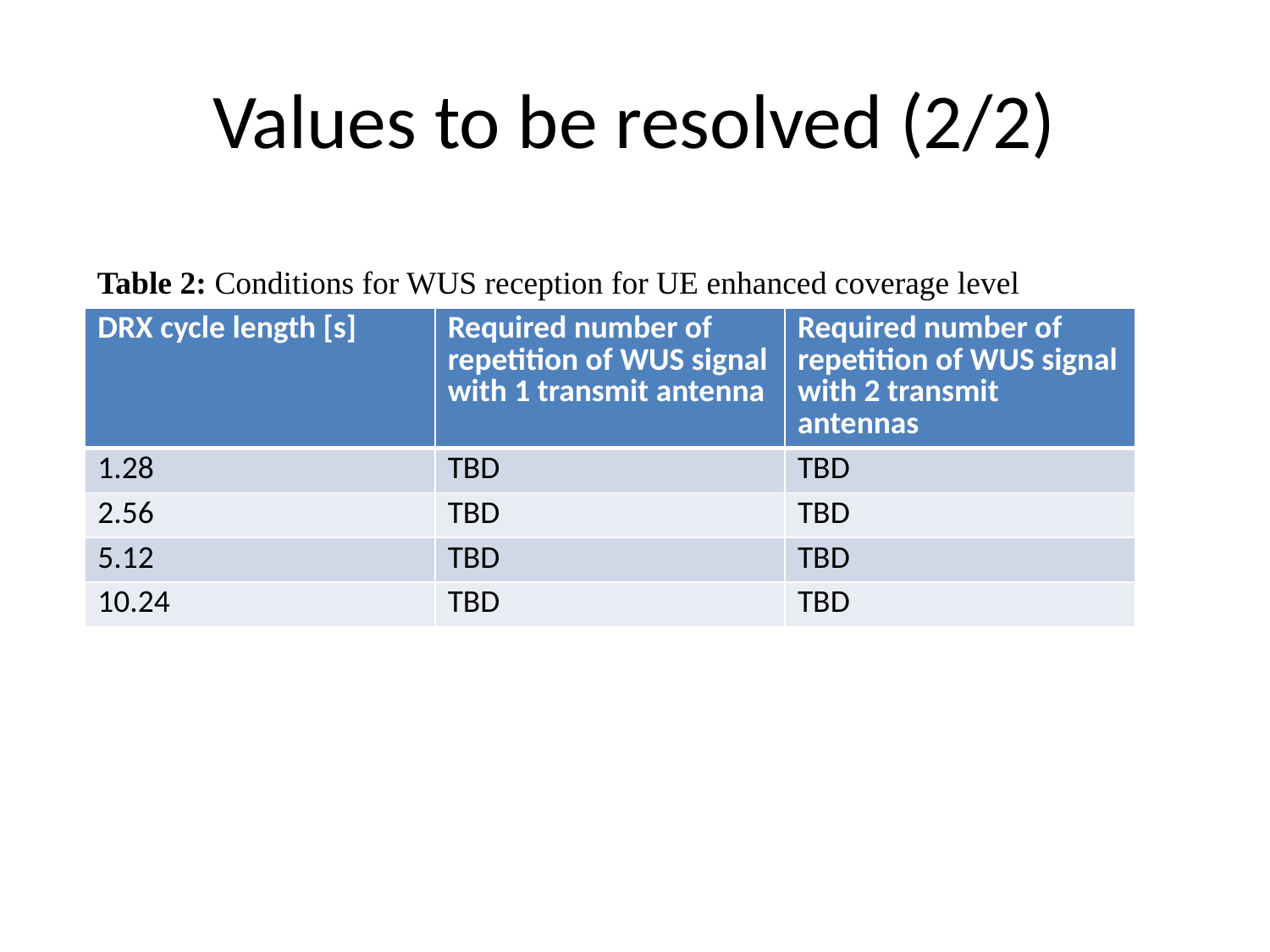

# Values to be resolved (2/2)
Table 2: Conditions for WUS reception for UE enhanced coverage level
| DRX cycle length [s] | Required number of repetition of WUS signal with 1 transmit antenna | Required number of repetition of WUS signal with 2 transmit antennas |
| --- | --- | --- |
| 1.28 | TBD | TBD |
| 2.56 | TBD | TBD |
| 5.12 | TBD | TBD |
| 10.24 | TBD | TBD |